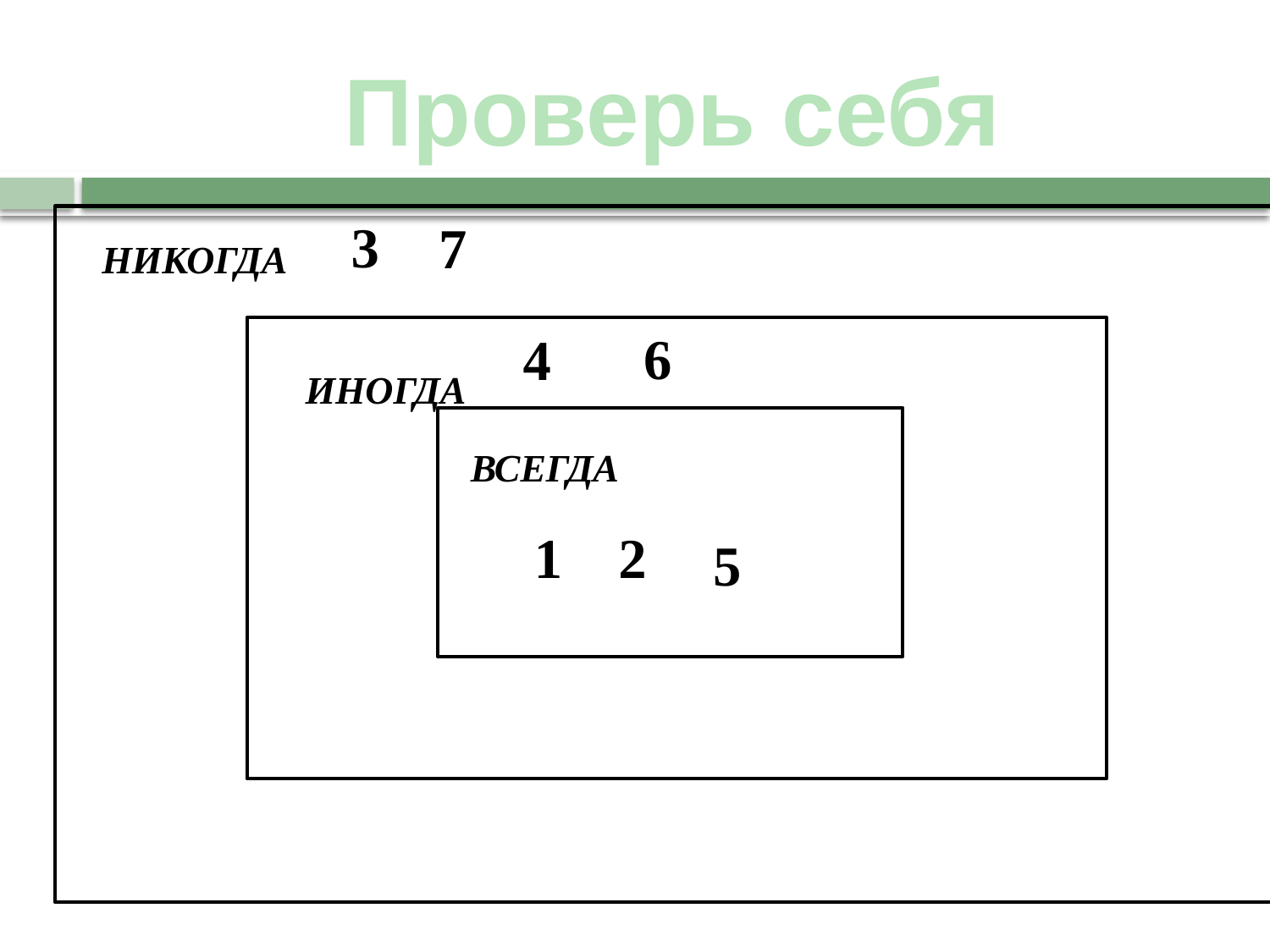

Проверь себя
3

НИКОГДА

ИНОГДА

ВСЕГДА
7
6
4
1
2
5